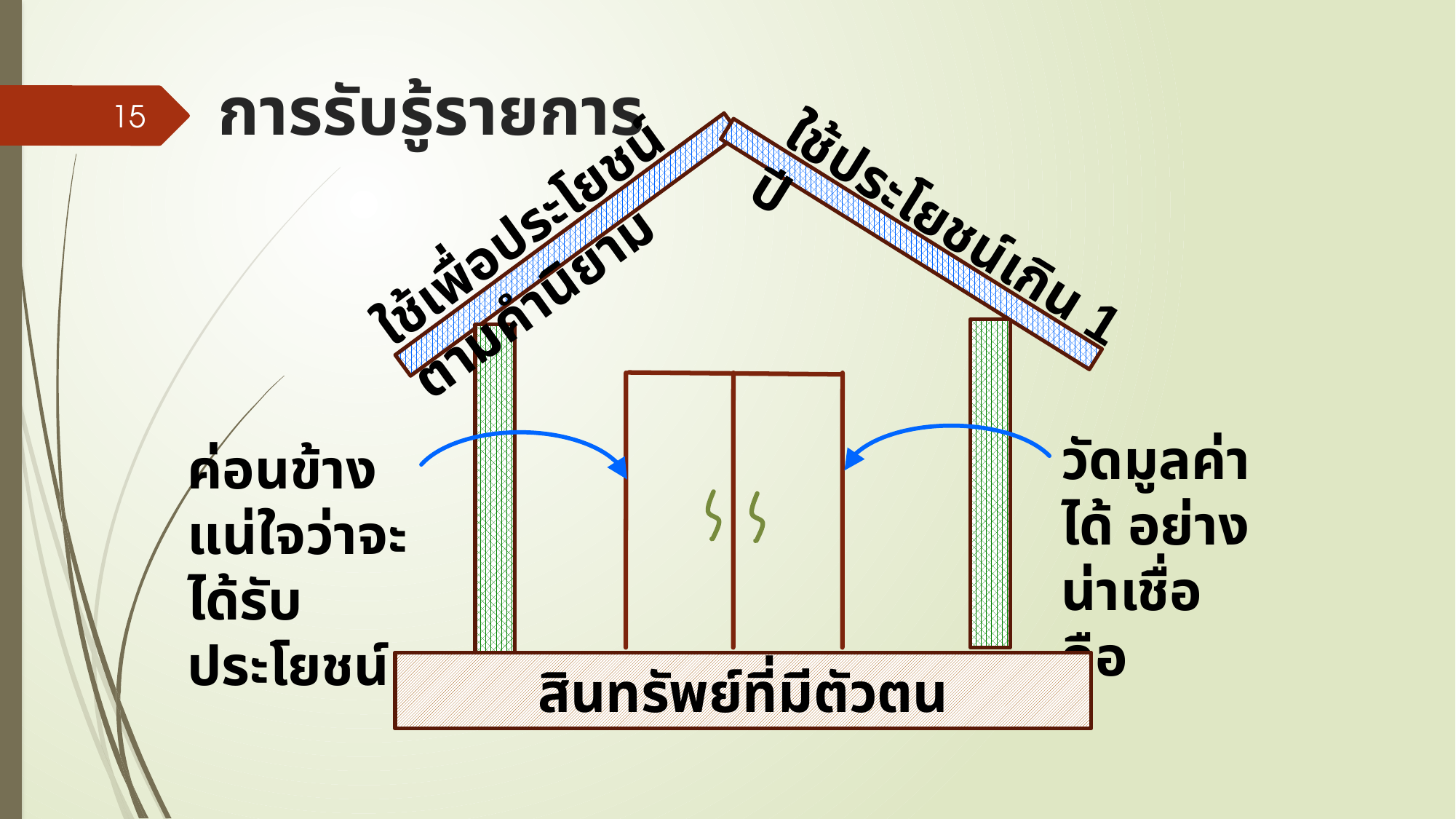

# การรับรู้รายการ
15
ใช้เพื่อประโยชน์ตามคำนิยาม
ใช้ประโยชน์เกิน 1 ปี

วัดมูลค่าได้ อย่างน่าเชื่อถือ

ค่อนข้างแน่ใจว่าจะได้รับประโยชน์

สินทรัพย์ที่มีตัวตน